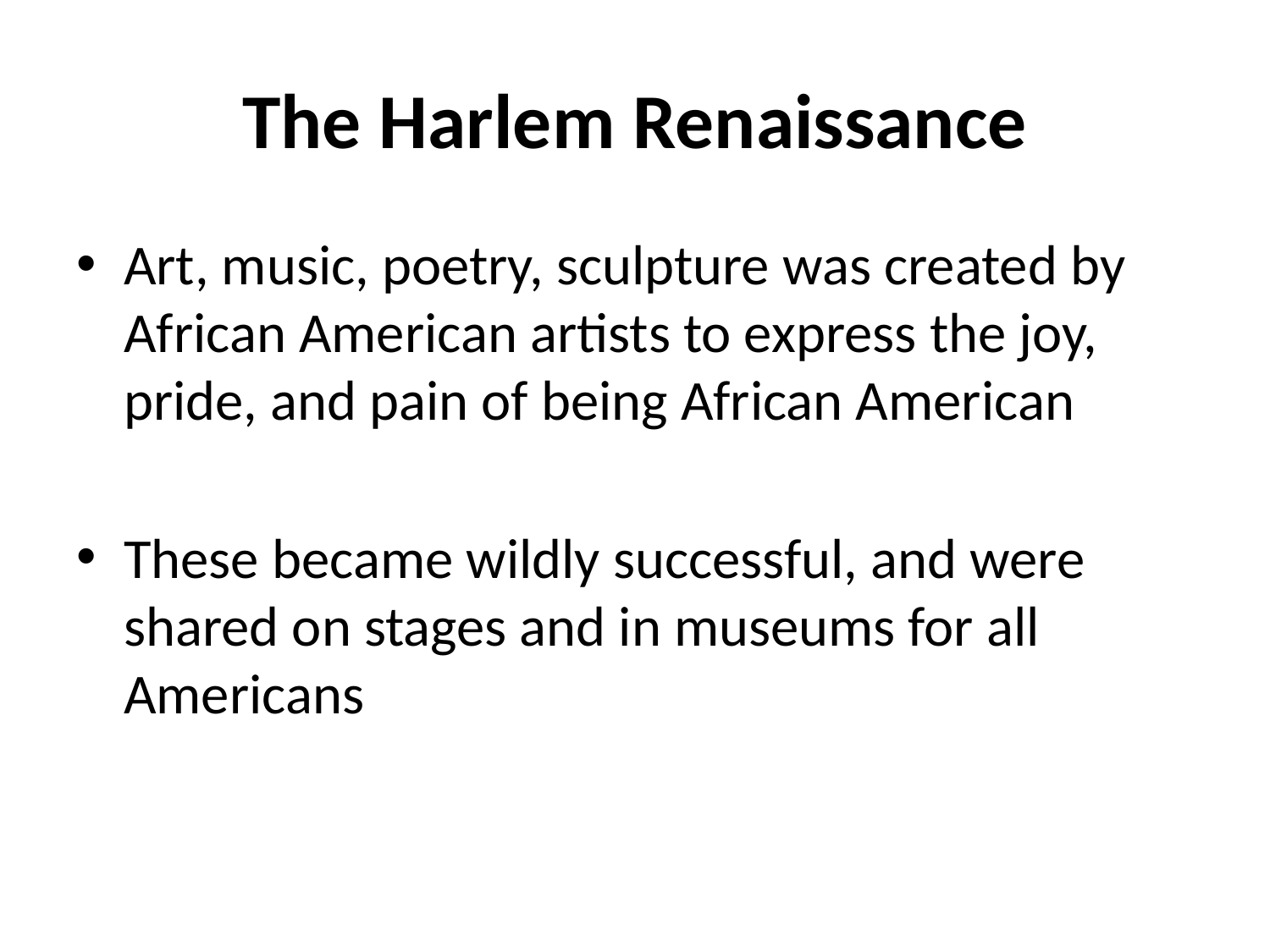

# The Harlem Renaissance
Art, music, poetry, sculpture was created by African American artists to express the joy, pride, and pain of being African American

These became wildly successful, and were shared on stages and in museums for all Americans